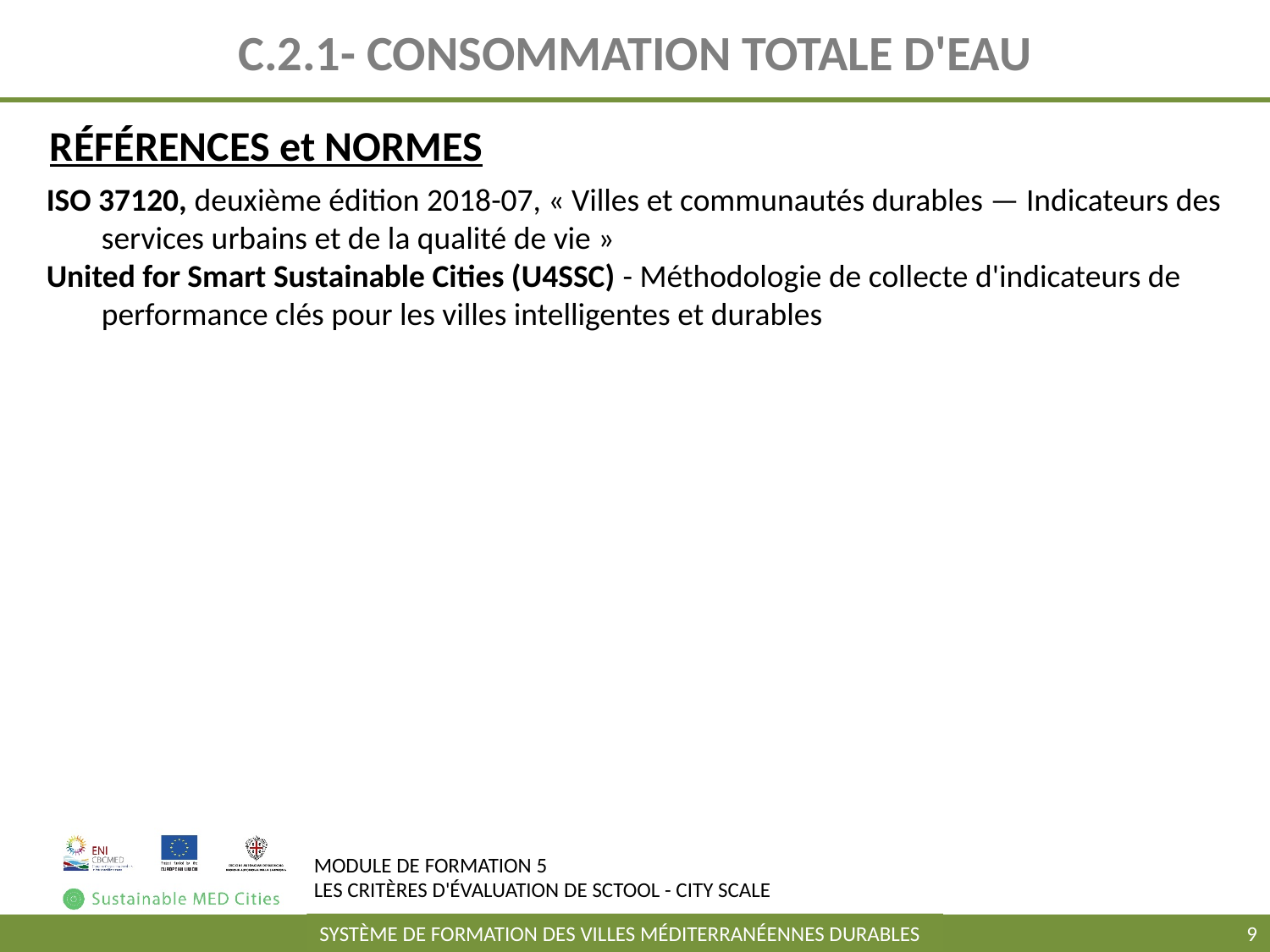

C.2.1- CONSOMMATION TOTALE D'EAU
RÉFÉRENCES et NORMES
ISO 37120, deuxième édition 2018-07, « Villes et communautés durables — Indicateurs des services urbains et de la qualité de vie »
United for Smart Sustainable Cities (U4SSC) - Méthodologie de collecte d'indicateurs de performance clés pour les villes intelligentes et durables
9
SYSTÈME DE FORMATION DES VILLES MÉDITERRANÉENNES DURABLES